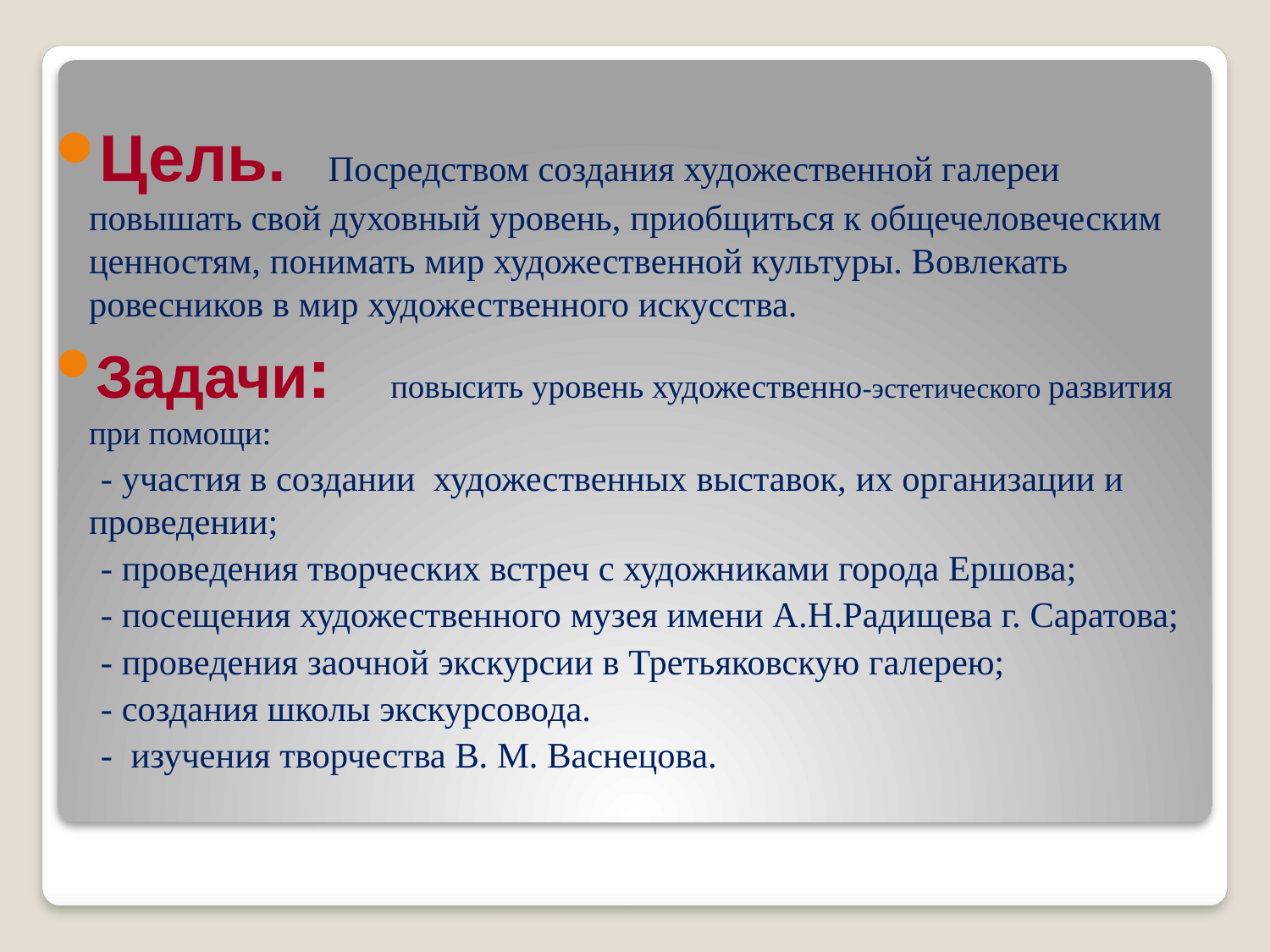

Цель.  Посредством создания художественной галереи повышать свой духовный уровень, приобщиться к общечеловеческим ценностям, понимать мир художественной культуры. Вовлекать ровесников в мир художественного искусства.
Задачи:   повысить уровень художественно-эстетического развития при помощи:
     - участия в создании  художественных выставок, их организации и  проведении;
     - проведения творческих встреч с художниками города Ершова;
     - посещения художественного музея имени А.Н.Радищева г. Саратова;
     - проведения заочной экскурсии в Третьяковскую галерею;
     - создания школы экскурсовода.
     -  изучения творчества В. М. Васнецова.